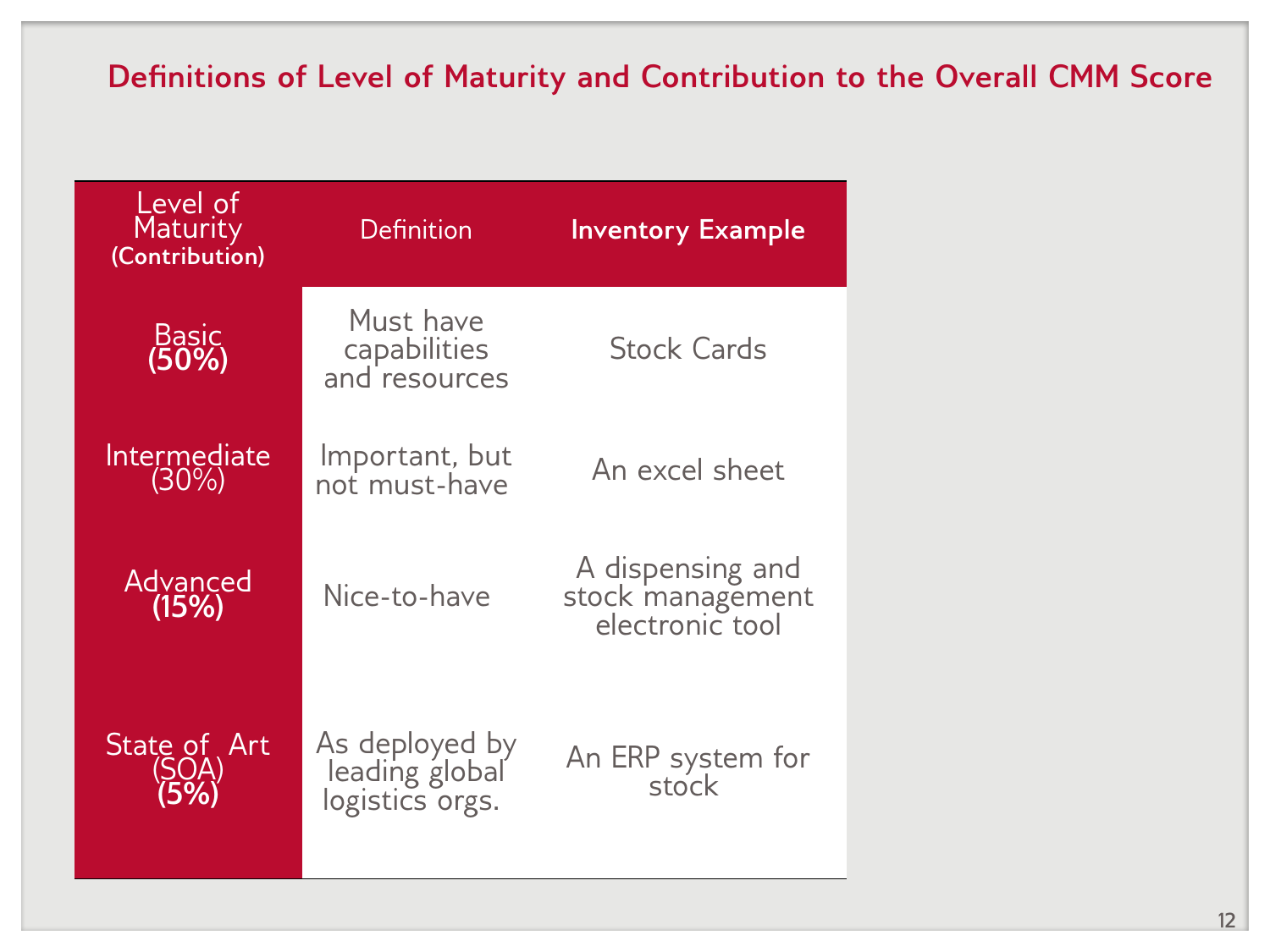

# Definitions of Level of Maturity and Contribution to the Overall CMM Score
| Level of Maturity (Contribution) | Definition | Inventory Example |
| --- | --- | --- |
| Basic (50%) | Must have capabilities and resources | Stock Cards |
| Intermediate (30%) | Important, but not must-have | An excel sheet |
| Advanced (15%) | Nice-to-have | A dispensing and stock management electronic tool |
| State of Art (SOA) (5%) | As deployed by leading global logistics orgs. | An ERP system for stock |
12